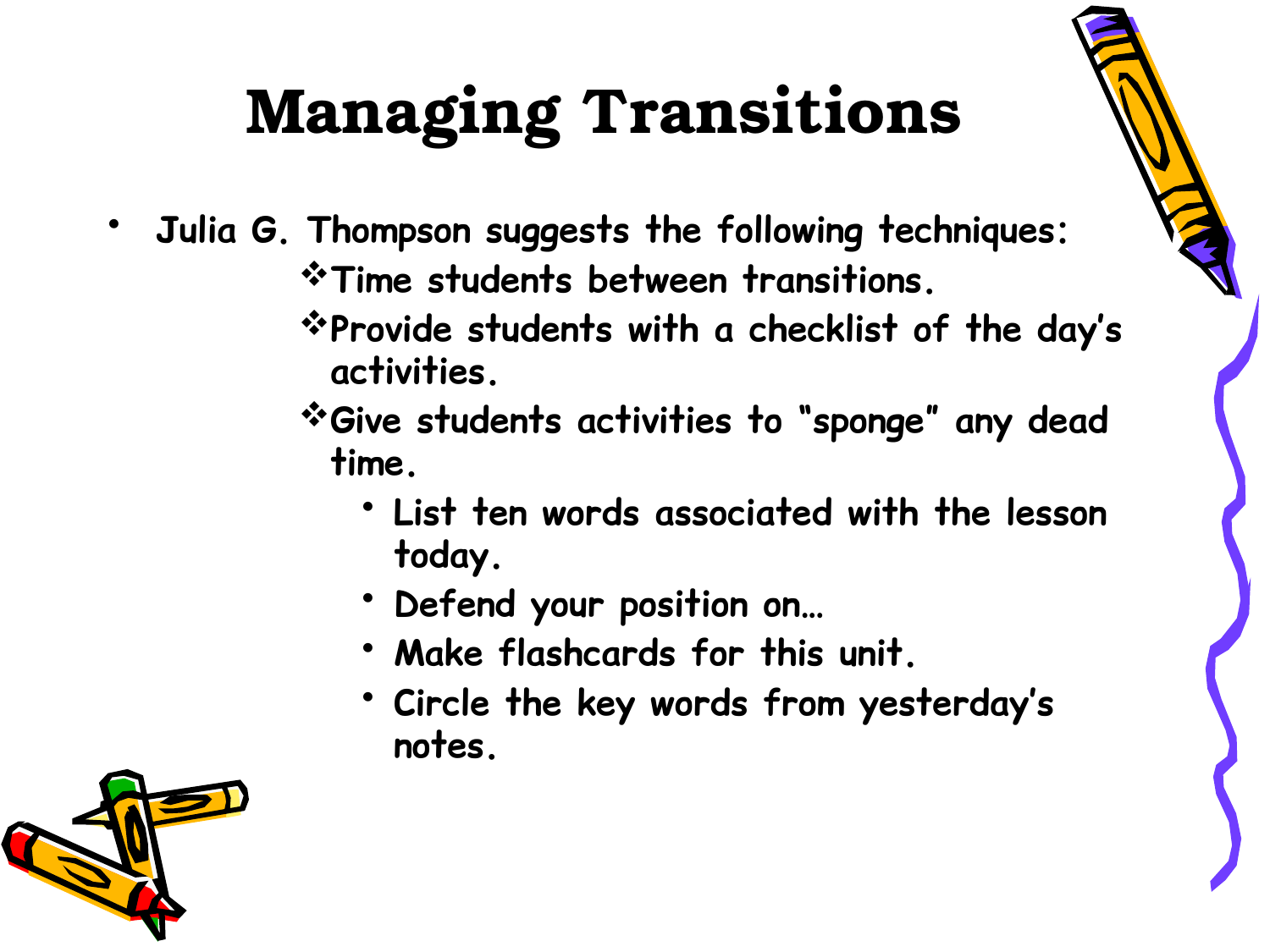

# Managing Transitions
Julia G. Thompson suggests the following techniques:
Time students between transitions.
Provide students with a checklist of the day’s activities.
Give students activities to “sponge” any dead time.
List ten words associated with the lesson today.
Defend your position on…
Make flashcards for this unit.
Circle the key words from yesterday’s notes.